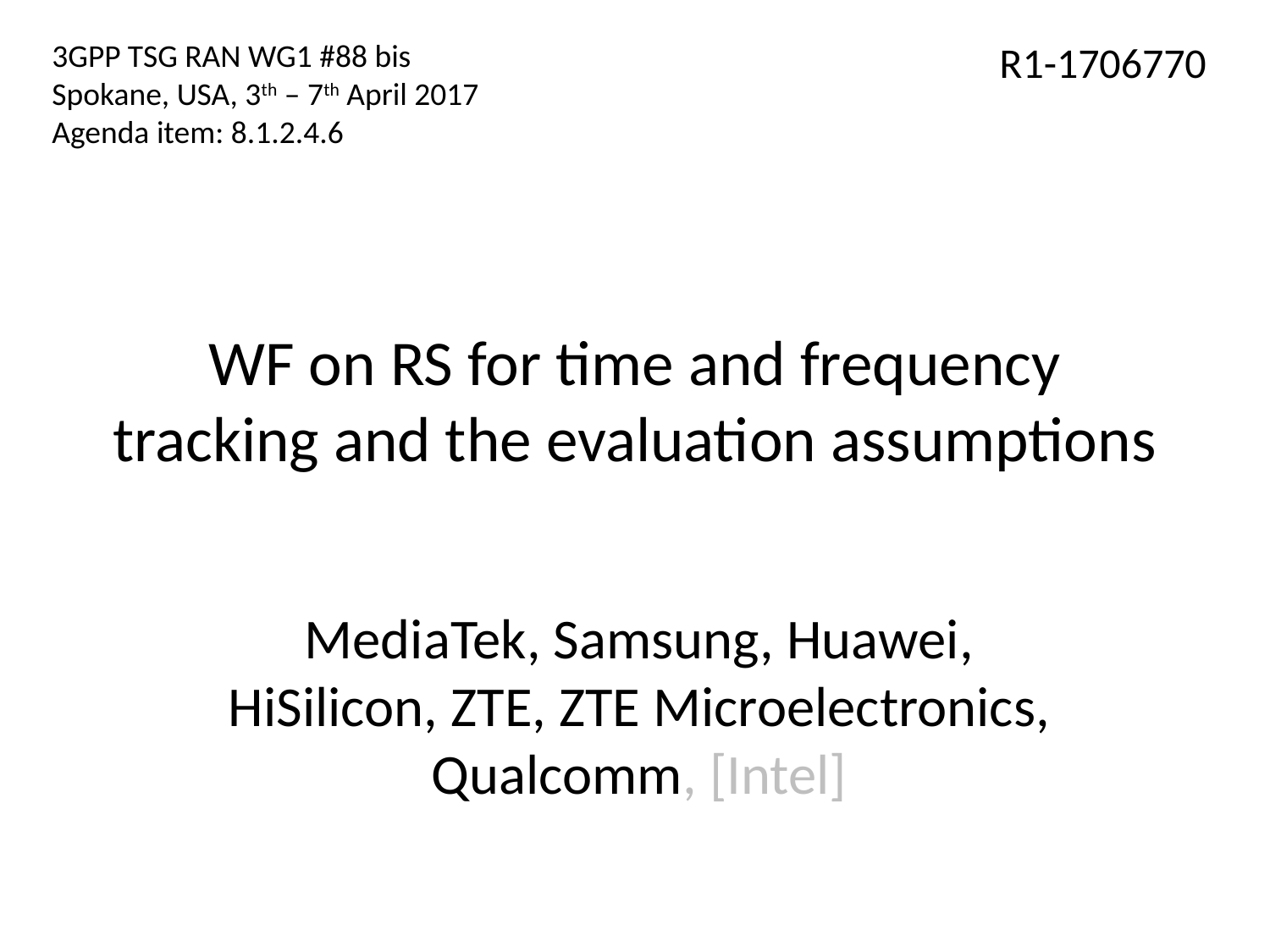

3GPP TSG RAN WG1 #88 bis
Spokane, USA, 3th – 7th April 2017
Agenda item: 8.1.2.4.6
R1-1706770
# WF on RS for time and frequency tracking and the evaluation assumptions
MediaTek, Samsung, Huawei, HiSilicon, ZTE, ZTE Microelectronics, Qualcomm, [Intel]